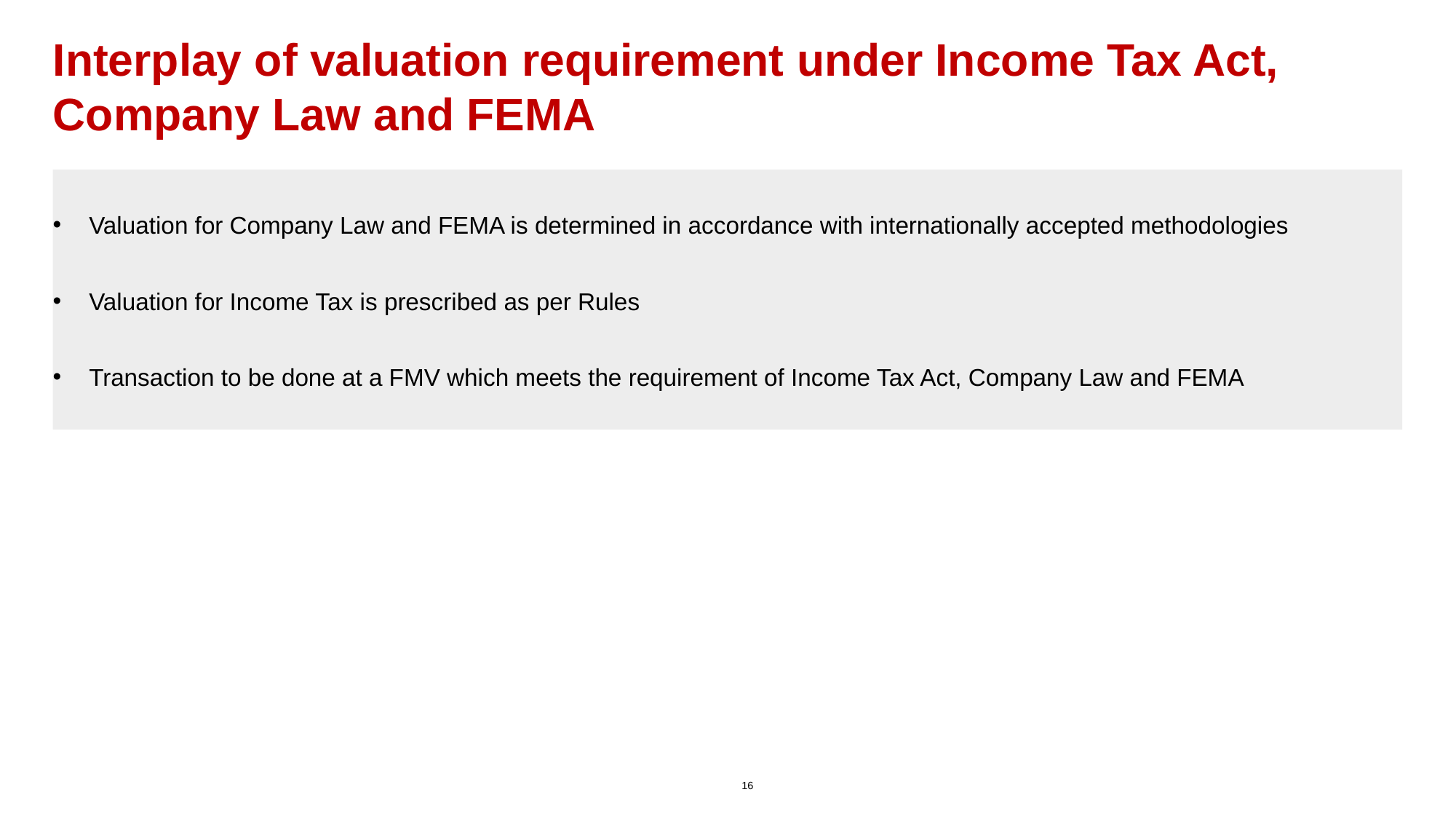

# Interplay of valuation requirement under Income Tax Act, Company Law and FEMA

Valuation for Company Law and FEMA is determined in accordance with internationally accepted methodologies

Valuation for Income Tax is prescribed as per Rules

Transaction to be done at a FMV which meets the requirement of Income Tax Act, Company Law and FEMA

16